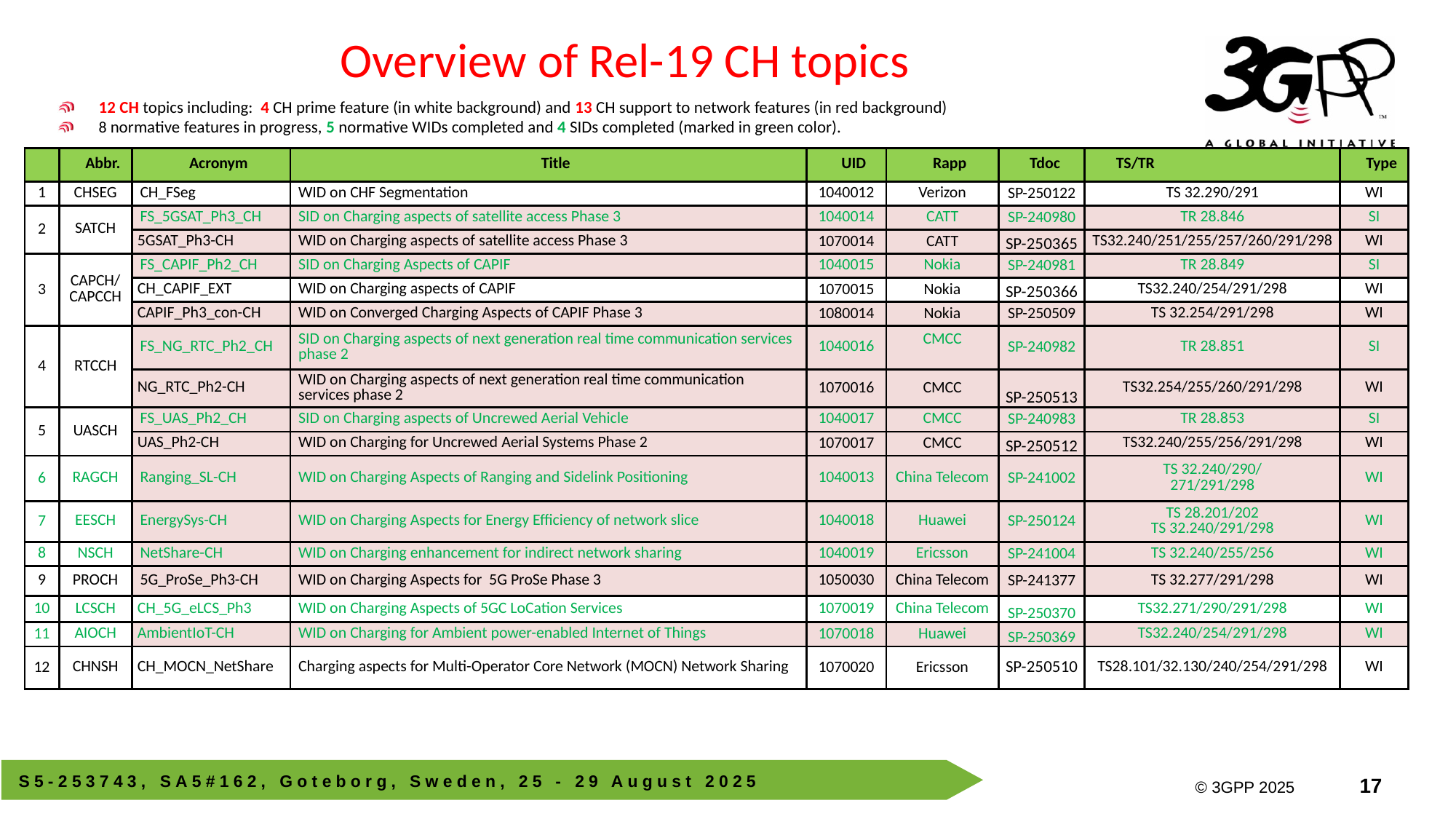

Overview of Rel-19 CH topics
12 CH topics including:  4 CH prime feature (in white background) and 13 CH support to network features (in red background)
8 normative features in progress, 5 normative WIDs completed and 4 SIDs completed (marked in green color).
|  | Abbr. | Acronym | Title | UID | Rapp | Tdoc | TS/TR | Type |
| --- | --- | --- | --- | --- | --- | --- | --- | --- |
| 1 | CHSEG | CH\_FSeg | WID on CHF Segmentation | 1040012 | Verizon | SP-250122 | TS 32.290/291 | WI |
| 2 | SATCH | FS\_5GSAT\_Ph3\_CH | SID on Charging aspects of satellite access Phase 3 | 1040014 | CATT | SP-240980 | TR 28.846 | SI |
|  |  | 5GSAT\_Ph3-CH | WID on Charging aspects of satellite access Phase 3 | 1070014 | CATT | SP-250365 | TS32.240/251/255/257/260/291/298 | WI |
| 3 | CAPCH/ CAPCCH | FS\_CAPIF\_Ph2\_CH | SID on Charging Aspects of CAPIF | 1040015 | Nokia | SP-240981 | TR 28.849 | SI |
|  |  | CH\_CAPIF\_EXT | WID on Charging aspects of CAPIF | 1070015 | Nokia | SP-250366 | TS32.240/254/291/298 | WI |
|  |  | CAPIF\_Ph3\_con-CH | WID on Converged Charging Aspects of CAPIF Phase 3 | 1080014 | Nokia | SP-250509 | TS 32.254/291/298 | WI |
| 4 | RTCCH | FS\_NG\_RTC\_Ph2\_CH | SID on Charging aspects of next generation real time communication services phase 2 | 1040016 | CMCC | SP-240982 | TR 28.851 | SI |
|  |  | NG\_RTC\_Ph2-CH | WID on Charging aspects of next generation real time communication services phase 2 | 1070016 | CMCC | SP-250513 | TS32.254/255/260/291/298 | WI |
| 5 | UASCH | FS\_UAS\_Ph2\_CH | SID on Charging aspects of Uncrewed Aerial Vehicle | 1040017 | CMCC | SP-240983 | TR 28.853 | SI |
|  |  | UAS\_Ph2-CH | WID on Charging for Uncrewed Aerial Systems Phase 2 | 1070017 | CMCC | SP-250512 | TS32.240/255/256/291/298 | WI |
| 6 | RAGCH | Ranging\_SL-CH | WID on Charging Aspects of Ranging and Sidelink Positioning | 1040013 | China Telecom | SP-241002 | TS 32.240/290/ 271/291/298 | WI |
| 7 | EESCH | EnergySys-CH | WID on Charging Aspects for Energy Efficiency of network slice | 1040018 | Huawei | SP-250124 | TS 28.201/202 TS 32.240/291/298 | WI |
| 8 | NSCH | NetShare-CH | WID on Charging enhancement for indirect network sharing | 1040019 | Ericsson | SP-241004 | TS 32.240/255/256 | WI |
| 9 | PROCH | 5G\_ProSe\_Ph3-CH | WID on Charging Aspects for 5G ProSe Phase 3 | 1050030 | China Telecom | SP-241377 | TS 32.277/291/298 | WI |
| 10 | LCSCH | CH\_5G\_eLCS\_Ph3 | WID on Charging Aspects of 5GC LoCation Services | 1070019 | China Telecom | SP-250370 | TS32.271/290/291/298 | WI |
| 11 | AIOCH | AmbientIoT-CH | WID on Charging for Ambient power-enabled Internet of Things | 1070018 | Huawei | SP-250369 | TS32.240/254/291/298 | WI |
| 12 | CHNSH | CH\_MOCN\_NetShare | Charging aspects for Multi-Operator Core Network (MOCN) Network Sharing | 1070020 | Ericsson | SP-250510 | TS28.101/32.130/240/254/291/298 | WI |